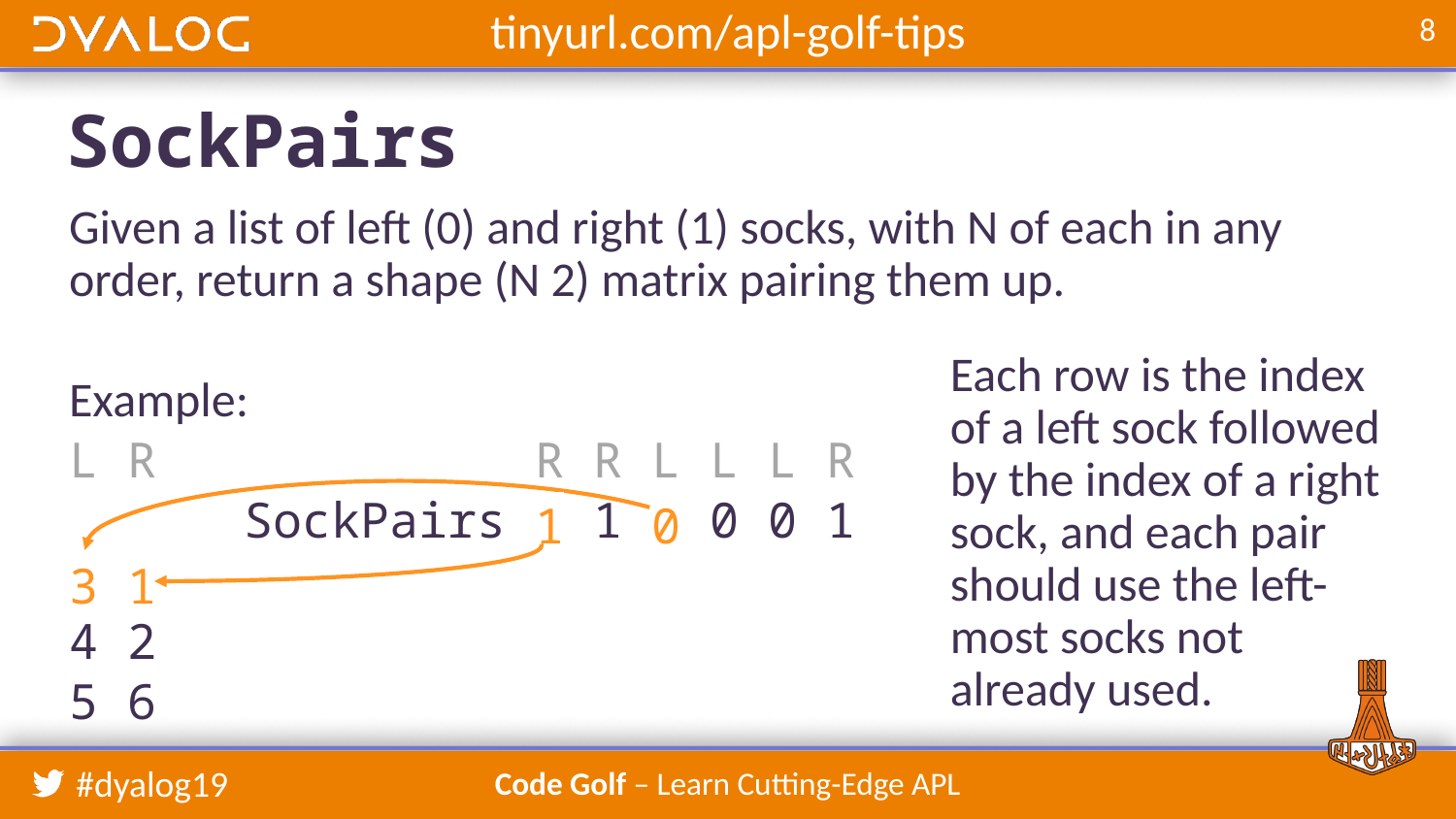

# SockPairs
Given a list of left (0) and right (1) socks, with N of each in any order, return a shape (N 2) matrix pairing them up.

Example:
L R             R R L L L R
      SockPairs 1 1 0 0 0 1
3 1
4 2
5 6

                    0
3

                1
  1
Each row is the index of a left sock followed by the index of a right sock, and each pair should use the left-most socks not
already used.